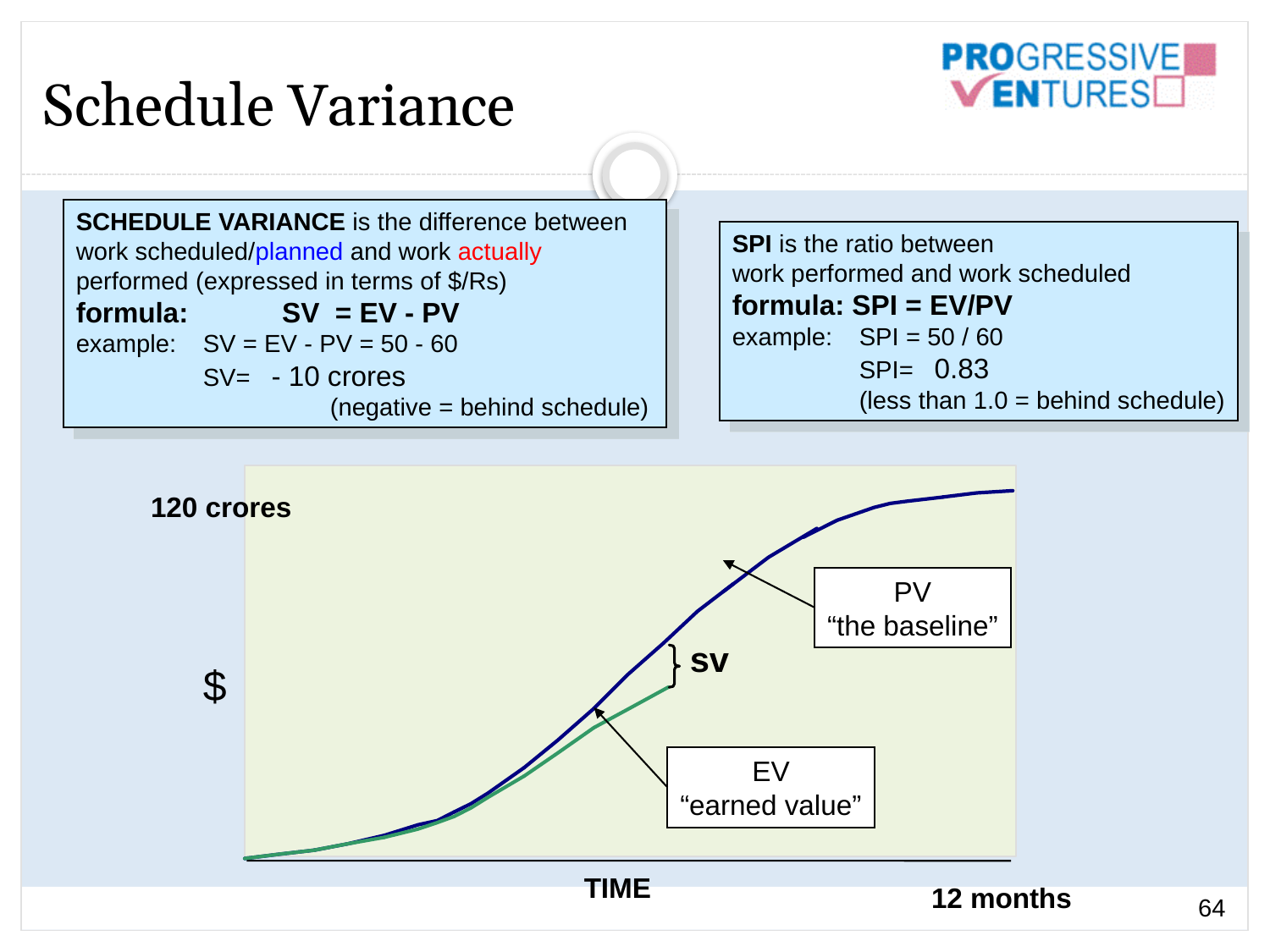

Schedule Variance
SCHEDULE VARIANCE is the difference between
work scheduled/planned and work actually performed (expressed in terms of $/Rs)
formula:            SV  = EV - PV
example:   	SV = EV - PV = 50 - 60
                 	SV=   - 10 crores
		(negative = behind schedule)
SPI is the ratio between
work performed and work scheduled
formula: SPI = EV/PV
example:   	SPI = 50 / 60
                 	SPI=   0.83
	(less than 1.0 = behind schedule)

120 crores

PV
“the baseline”

sv

$

EV
“earned value”

TIME
12 months
64